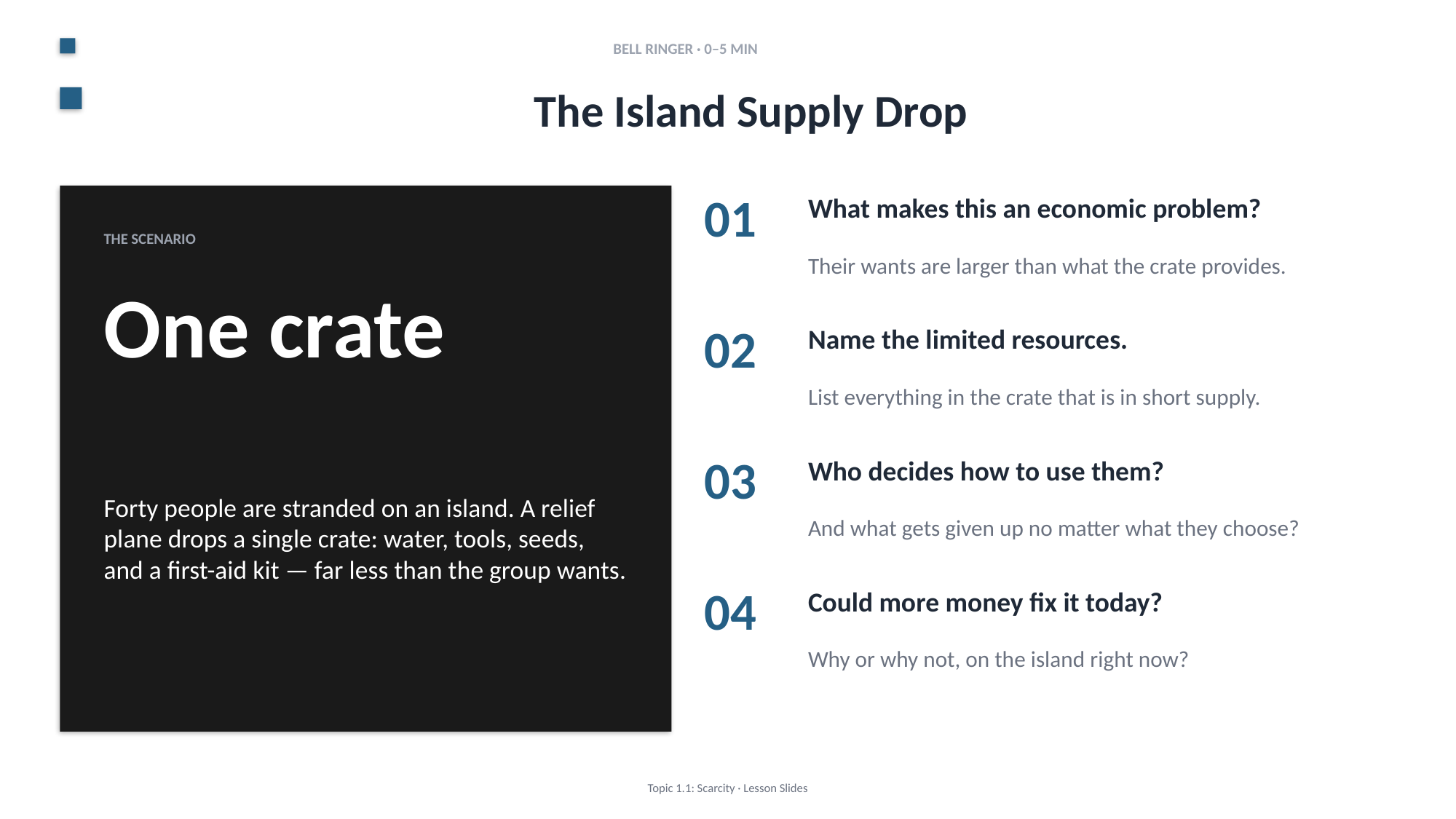

BELL RINGER · 0–5 MIN

The Island Supply Drop

01
What makes this an economic problem?
THE SCENARIO
Their wants are larger than what the crate provides.
One crate
02
Name the limited resources.
List everything in the crate that is in short supply.
03
Who decides how to use them?
Forty people are stranded on an island. A relief plane drops a single crate: water, tools, seeds, and a first-aid kit — far less than the group wants.
And what gets given up no matter what they choose?
04
Could more money fix it today?
Why or why not, on the island right now?
Topic 1.1: Scarcity · Lesson Slides